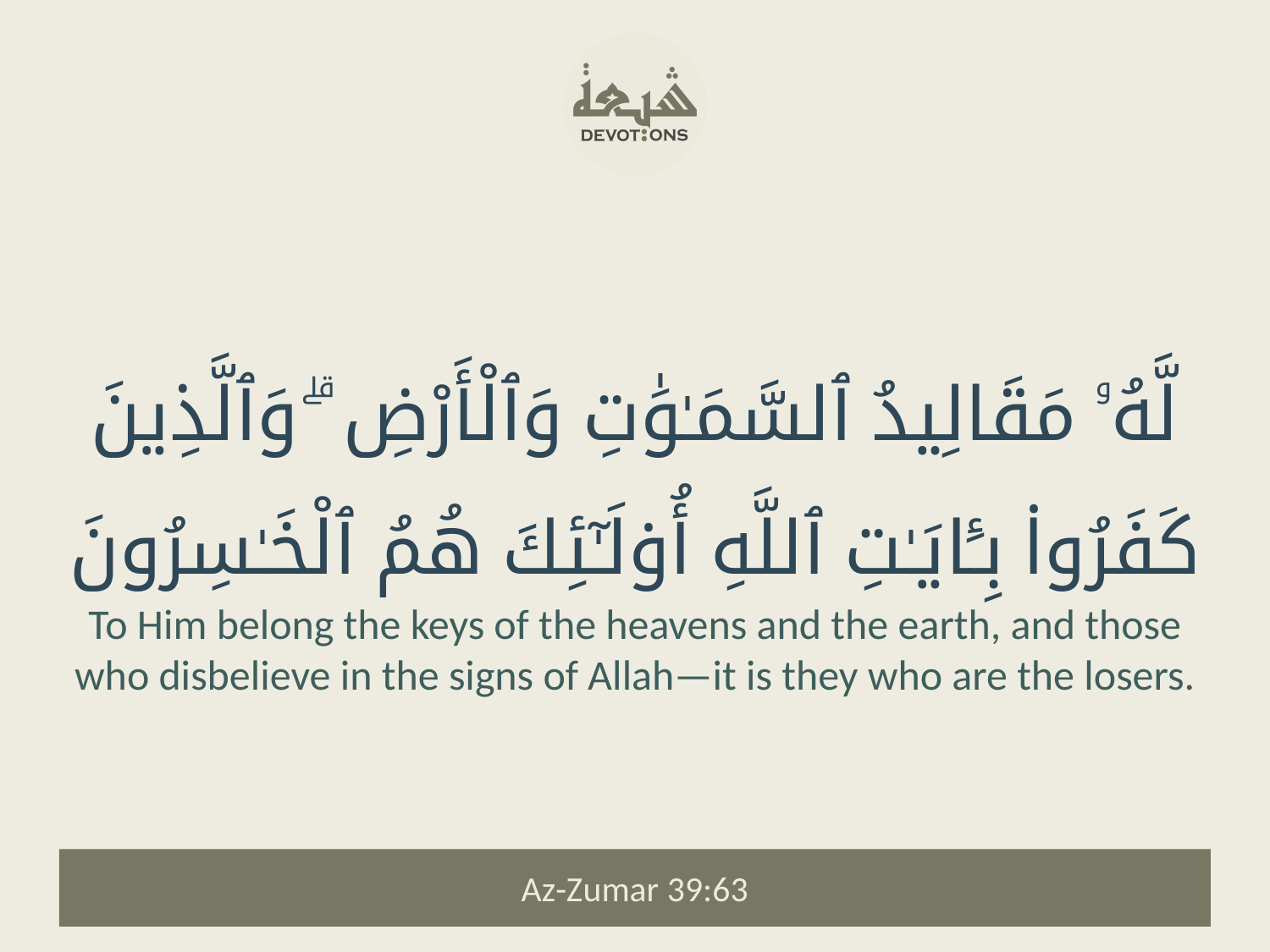

لَّهُۥ مَقَالِيدُ ٱلسَّمَـٰوَٰتِ وَٱلْأَرْضِ ۗ وَٱلَّذِينَ كَفَرُوا۟ بِـَٔايَـٰتِ ٱللَّهِ أُو۟لَـٰٓئِكَ هُمُ ٱلْخَـٰسِرُونَ
To Him belong the keys of the heavens and the earth, and those who disbelieve in the signs of Allah—it is they who are the losers.
Az-Zumar 39:63